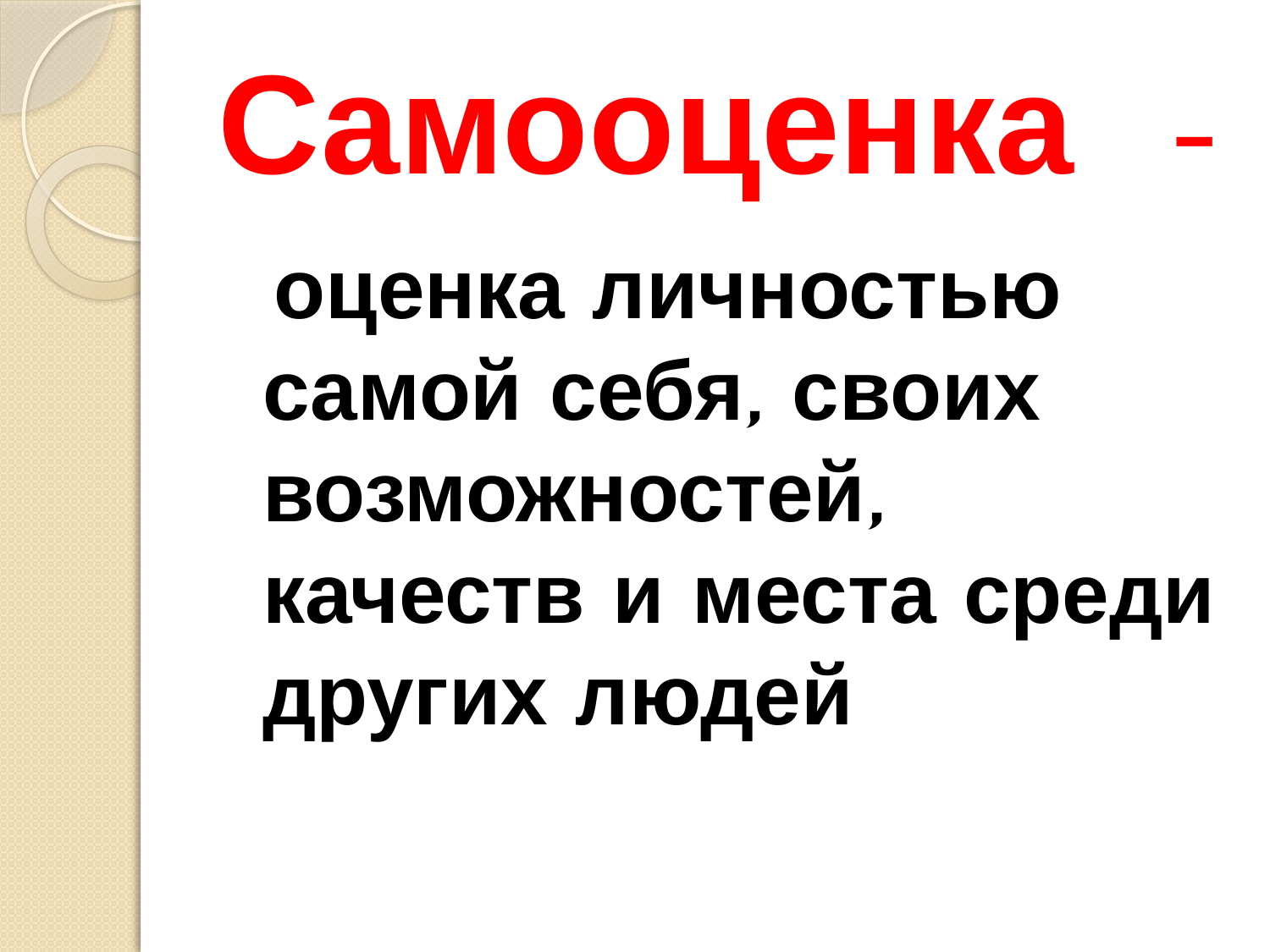

# Самооценка  -
   оценка личностью самой себя, своих возможностей, качеств и места среди других людей